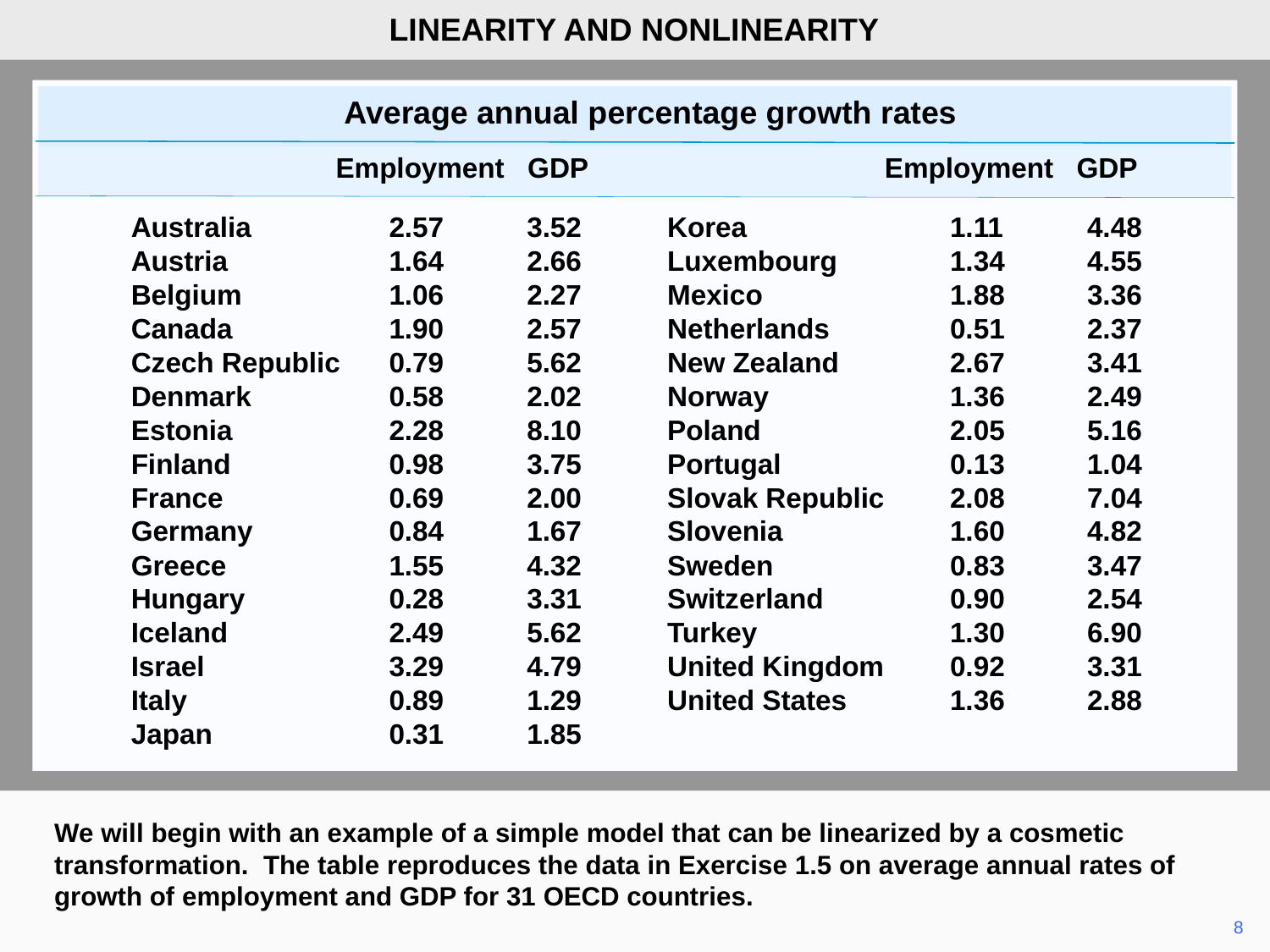

LINEARITY AND NONLINEARITY

Average annual percentage growth rates
                        Employment   GDP                                      Employment   GDP

Australia	2.57	3.52	Korea	1.11	4.48
Austria	1.64	2.66	Luxembourg	1.34	4.55
Belgium	1.06	2.27	Mexico	1.88	3.36
Canada	1.90	2.57	Netherlands	0.51	2.37
Czech Republic	0.79	5.62	New Zealand	2.67	3.41
Denmark	0.58	2.02	Norway	1.36	2.49
Estonia	2.28	8.10	Poland	2.05	5.16
Finland	0.98	3.75	Portugal	0.13	1.04
France	0.69	2.00	Slovak Republic	2.08	7.04
Germany	0.84	1.67	Slovenia	1.60	4.82
Greece	1.55	4.32	Sweden	0.83	3.47
Hungary	0.28	3.31	Switzerland	0.90	2.54
Iceland	2.49	5.62	Turkey	1.30	6.90
Israel	3.29	4.79	United Kingdom	0.92	3.31
Italy	0.89	1.29	United States	1.36	2.88
Japan	0.31	1.85

We will begin with an example of a simple model that can be linearized by a cosmetic transformation.  The table reproduces the data in Exercise 1.5 on average annual rates of growth of employment and GDP for 31 OECD countries.
	8